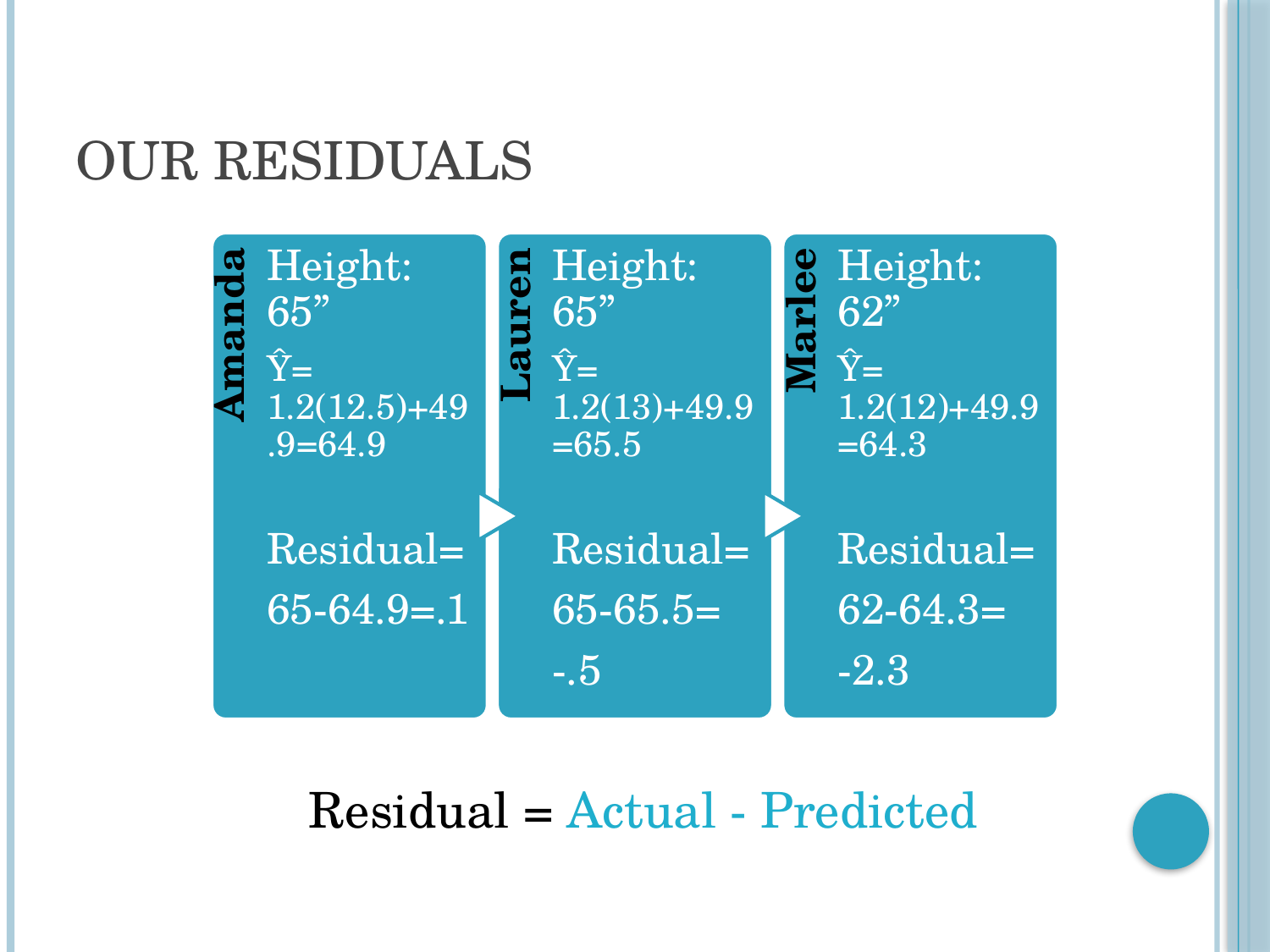

# Our Residuals
Amanda
Height: 65”
Ŷ= 1.2(12.5)+49.9=64.9

Residual=
65-64.9=.1

Lauren
Height: 65”
Ŷ= 1.2(13)+49.9=65.5

Residual=
65-65.5=
-.5
Marlee
Height: 62”
Ŷ= 1.2(12)+49.9=64.3

Residual=
62-64.3=
-2.3
Residual = Actual - Predicted